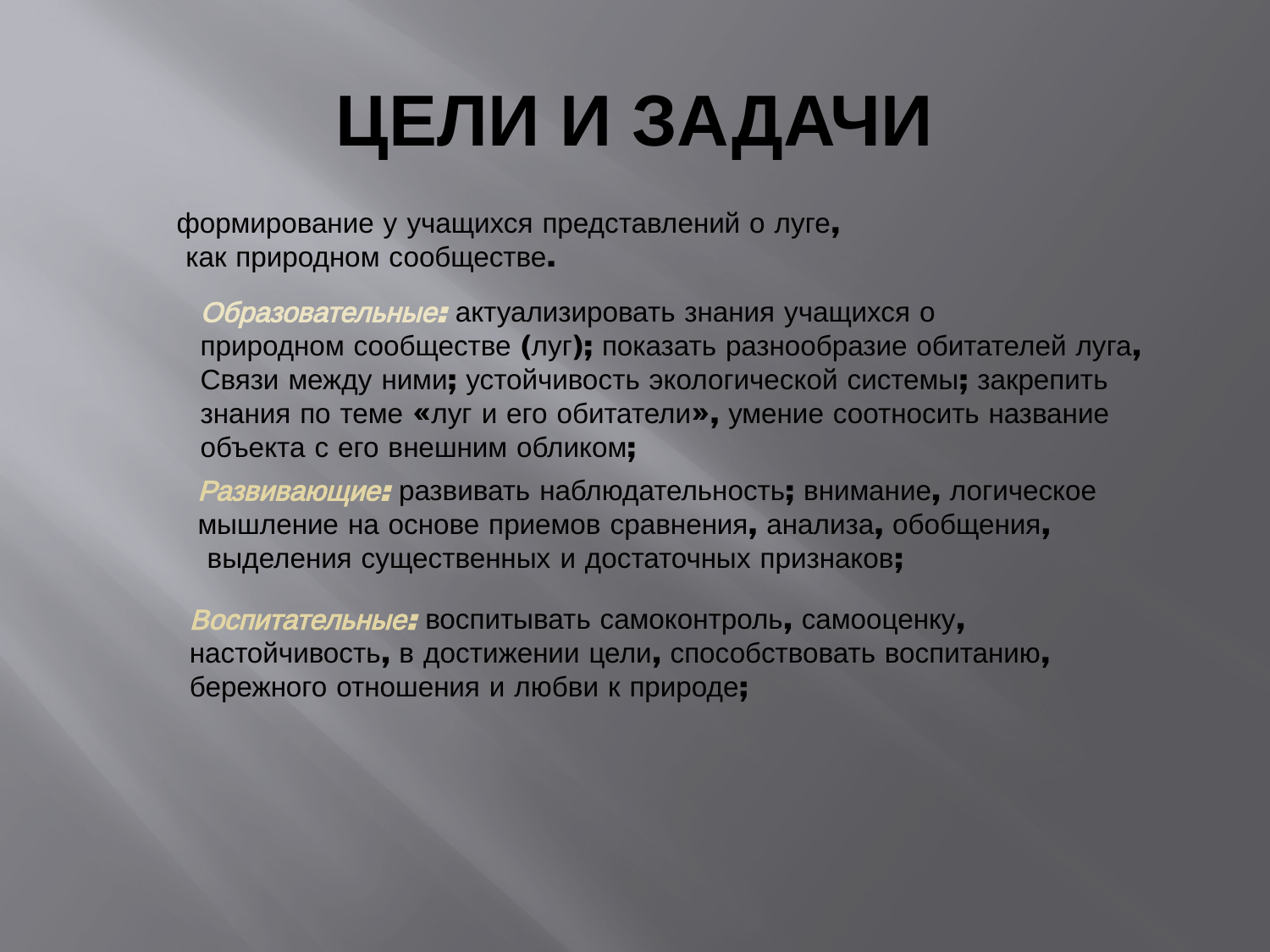

# ЦЕЛИ И ЗАДАЧИ
формирование у учащихся представлений о луге,
 как природном сообществе.
Образовательные: актуализировать знания учащихся о
природном сообществе (луг); показать разнообразие обитателей луга,
Связи между ними; устойчивость экологической системы; закрепить
знания по теме «луг и его обитатели», умение соотносить название
объекта с его внешним обликом;
Развивающие: развивать наблюдательность; внимание, логическое
мышление на основе приемов сравнения, анализа, обобщения,
 выделения существенных и достаточных признаков;
Воспитательные: воспитывать самоконтроль, самооценку,
настойчивость, в достижении цели, способствовать воспитанию,
бережного отношения и любви к природе;